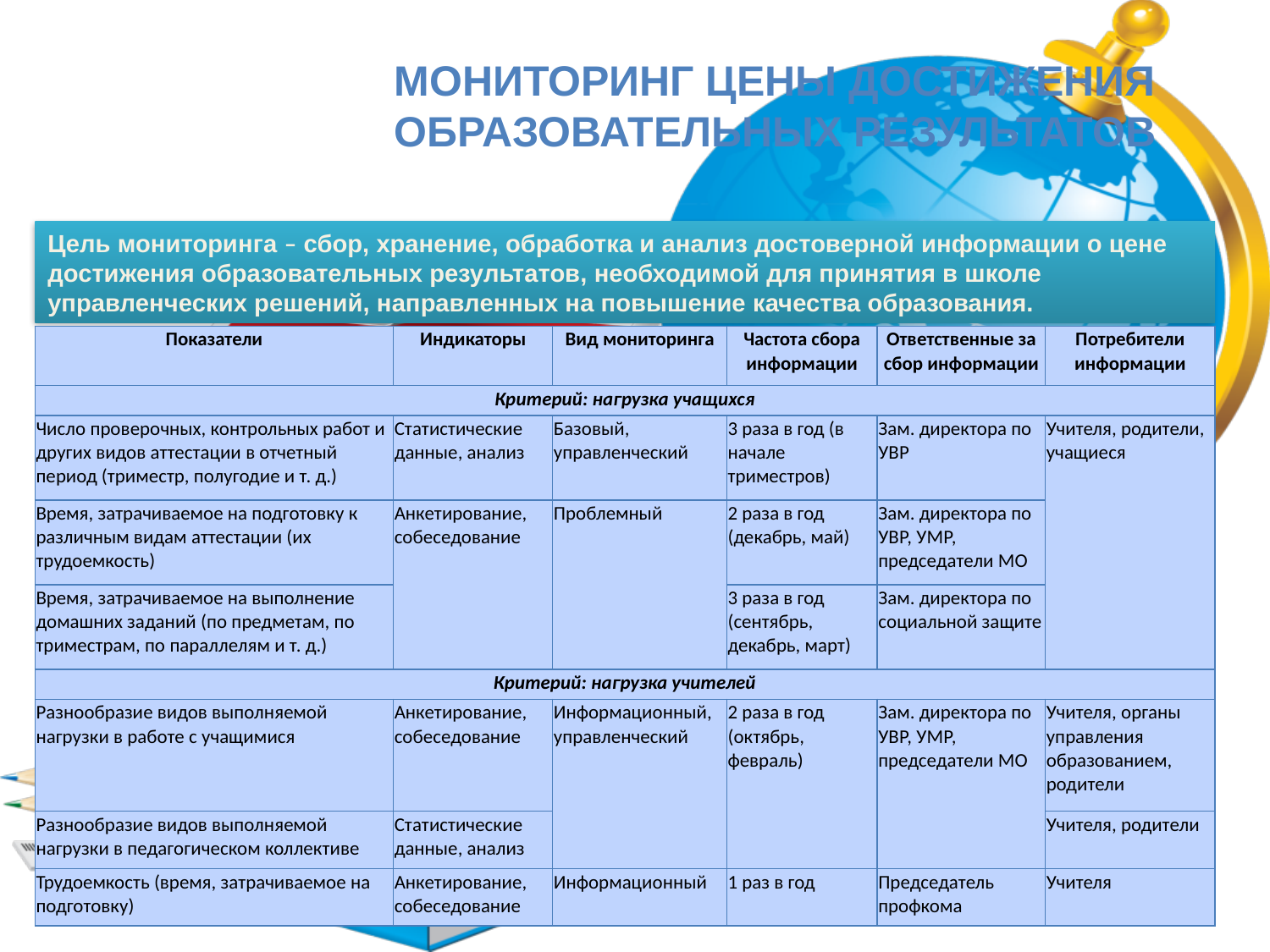

Мониторинг цены достижения образовательных результатов

Цель мониторинга – сбор, хранение, обработка и анализ достоверной информации о цене достижения образовательных результатов, необходимой для принятия в школе управленческих решений, направленных на повышение качества образования.
| Показатели | Индикаторы | Вид мониторинга | Частота сбора информации | Ответственные за сбор информации | Потребители информации |
| --- | --- | --- | --- | --- | --- |
| Критерий: нагрузка учащихся |  |  |  |  |  |
| Число проверочных, контрольных работ и других видов аттестации в отчетный период (триместр, полугодие и т. д.) | Статистические данные, анализ | Базовый, управленческий | 3 раза в год (в начале триместров) | Зам. директора по УВР | Учителя, родители, учащиеся |
| Время, затрачиваемое на подготовку к различным видам аттестации (их трудоемкость) | Анкетирование, собеседование | Проблемный | 2 раза в год (декабрь, май) | Зам. директора по УВР, УМР, председатели МО |  |
| Время, затрачиваемое на выполнение домашних заданий (по предметам, по триместрам, по параллелям и т. д.) |  |  | 3 раза в год (сентябрь, декабрь, март) | Зам. директора по социальной защите |  |
| Критерий: нагрузка учителей |  |  |  |  |  |
| Разнообразие видов выполняемой нагрузки в работе с учащимися | Анкетирование, собеседование | Информационный, управленческий | 2 раза в год (октябрь, февраль) | Зам. директора по УВР, УМР, председатели МО | Учителя, органы управления образованием, родители |
| Разнообразие видов выполняемой нагрузки в педагогическом коллективе | Статистические данные, анализ |  |  |  | Учителя, родители |
| Трудоемкость (время, затрачиваемое на подготовку) | Анкетирование, собеседование | Информационный | 1 раз в год | Председатель профкома | Учителя |